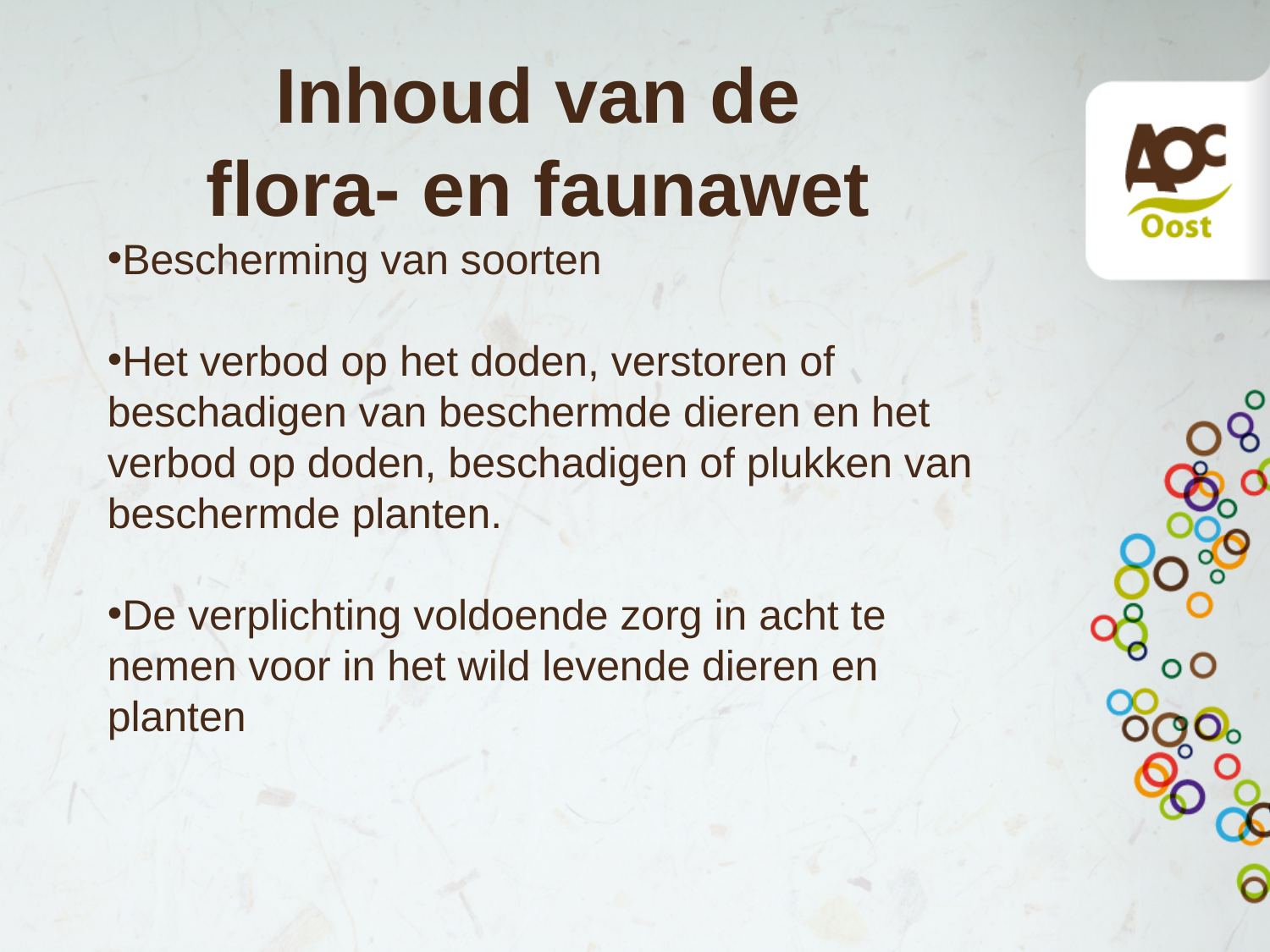

# Inhoud van de flora- en faunawet
Bescherming van soorten

Het verbod op het doden, verstoren of   beschadigen van beschermde dieren en het verbod op doden, beschadigen of plukken van beschermde planten.

De verplichting voldoende zorg in acht te nemen voor in het wild levende dieren en planten